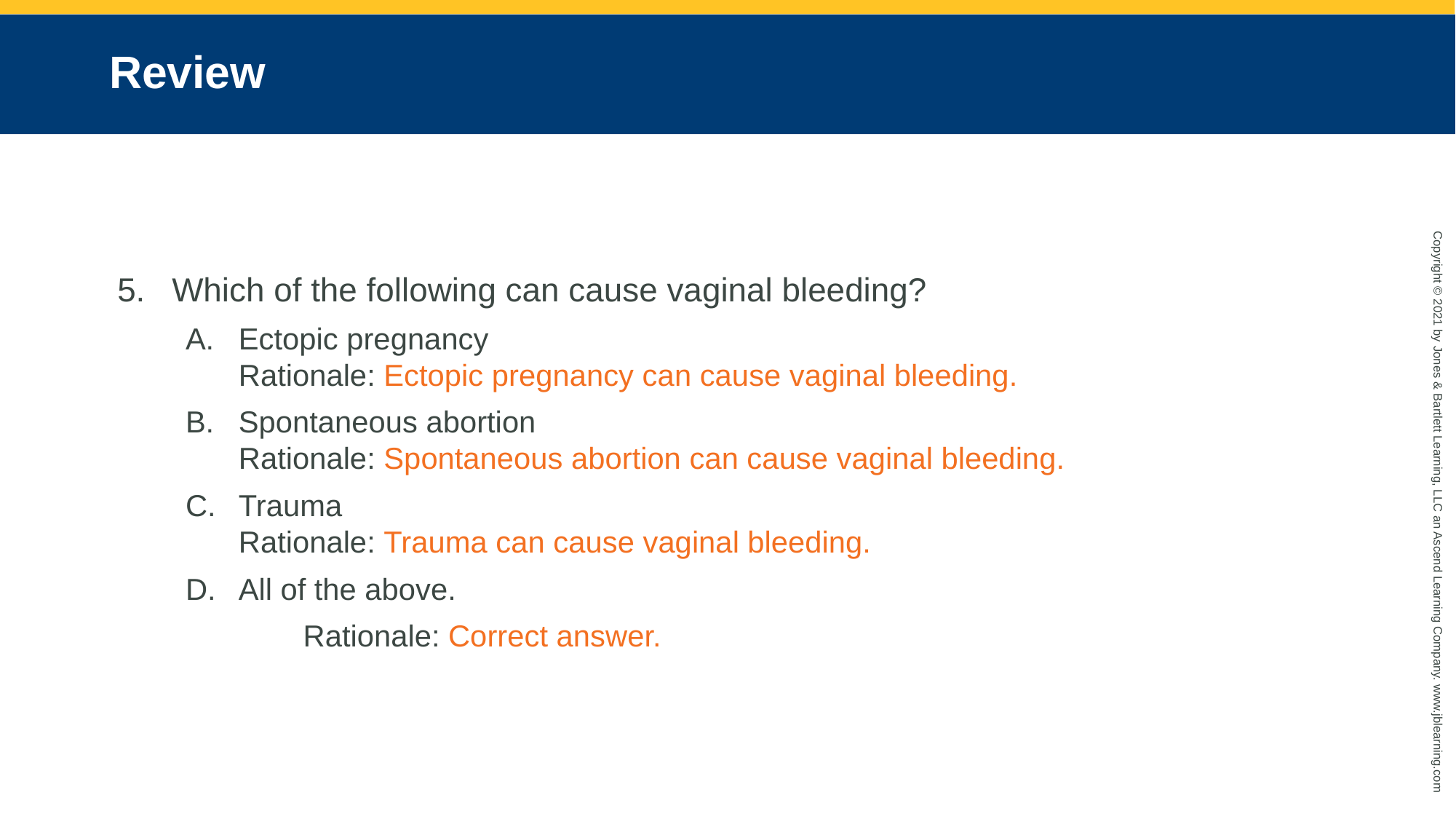

# Review
Which of the following can cause vaginal bleeding?
Ectopic pregnancy
Rationale: Ectopic pregnancy can cause vaginal bleeding.
Spontaneous abortion
Rationale: Spontaneous abortion can cause vaginal bleeding.
Trauma
Rationale: Trauma can cause vaginal bleeding.
All of the above.
	 Rationale: Correct answer.